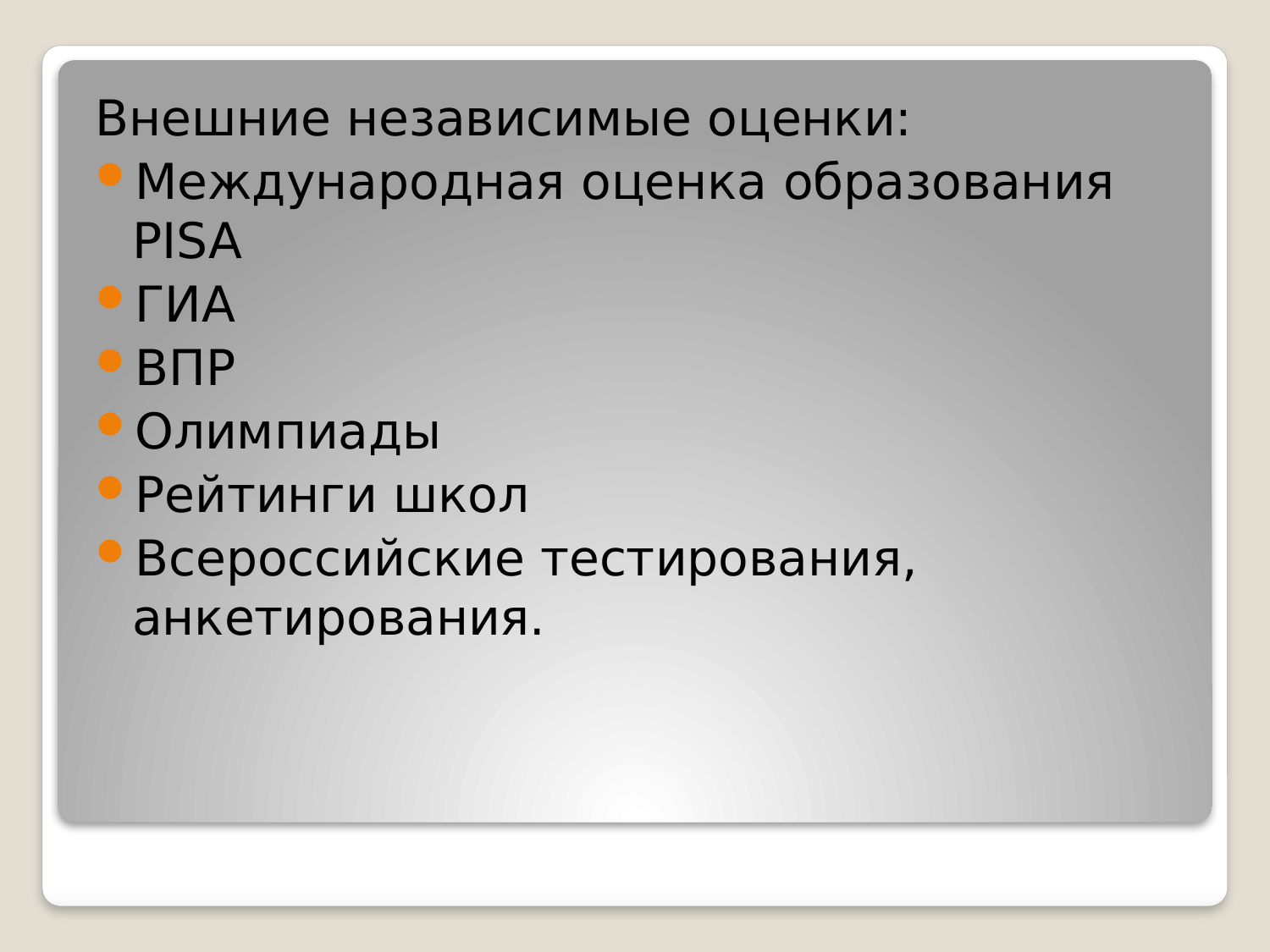

Внешние независимые оценки:
Международная оценка образования PISA
ГИА
ВПР
Олимпиады
Рейтинги школ
Всероссийские тестирования, анкетирования.

#